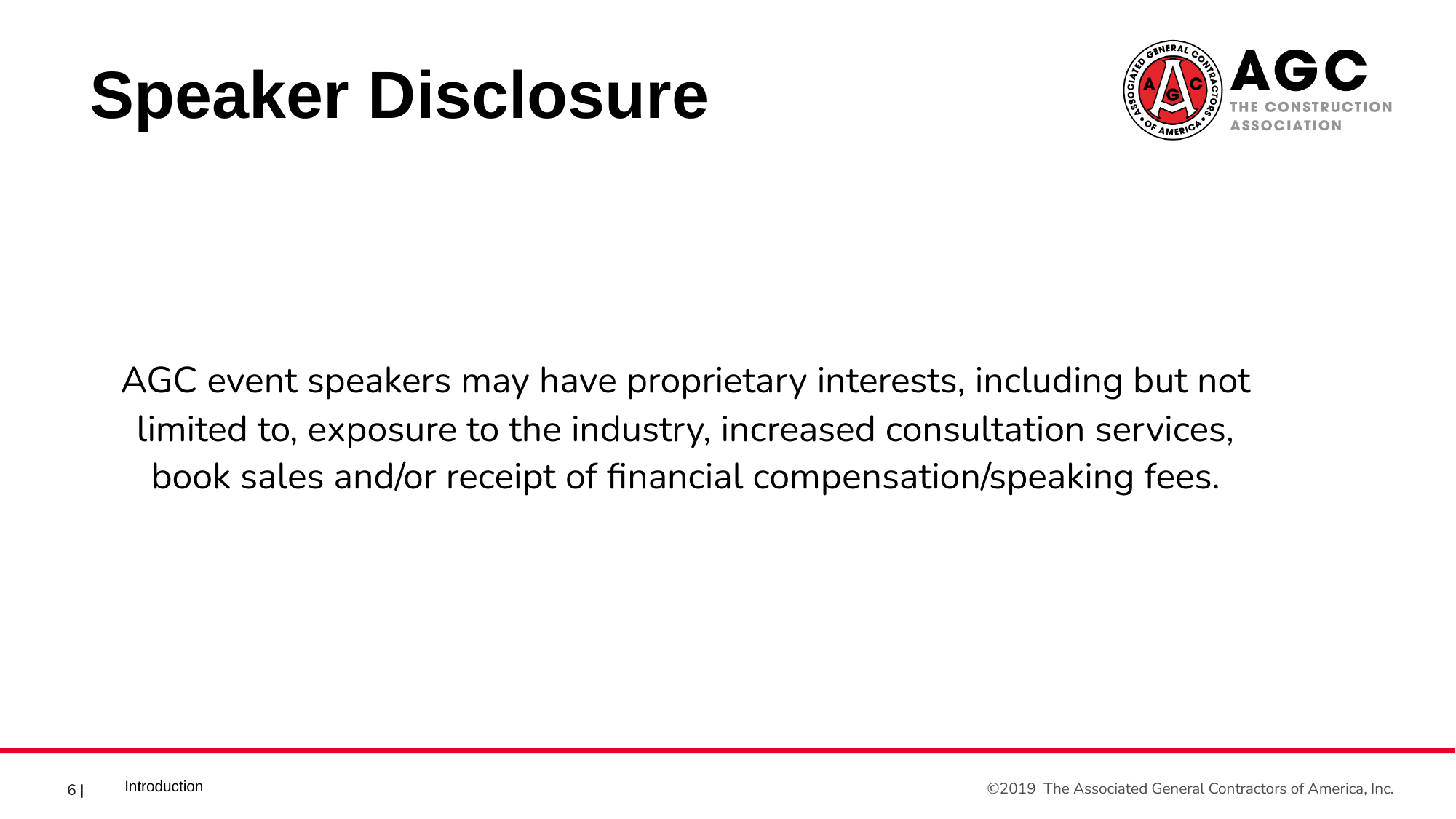

Speaker Disclosure

AGC event speakers may have proprietary interests, including but not limited to, exposure to the industry, increased consultation services, book sales and/or receipt of financial compensation/speaking fees.
Introduction